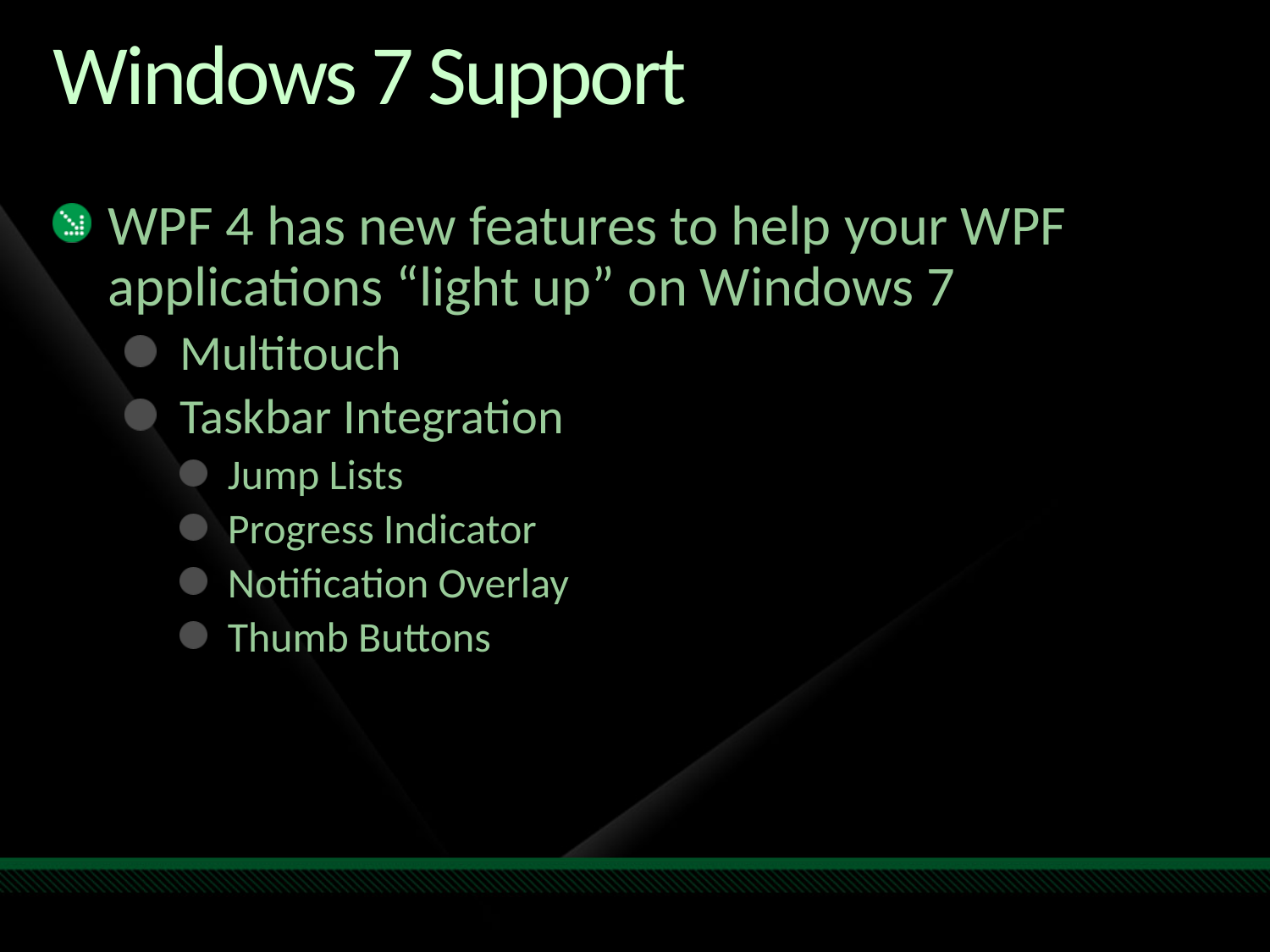

# Windows 7 Support
WPF 4 has new features to help your WPF applications “light up” on Windows 7
Multitouch
Taskbar Integration
Jump Lists
Progress Indicator
Notification Overlay
Thumb Buttons